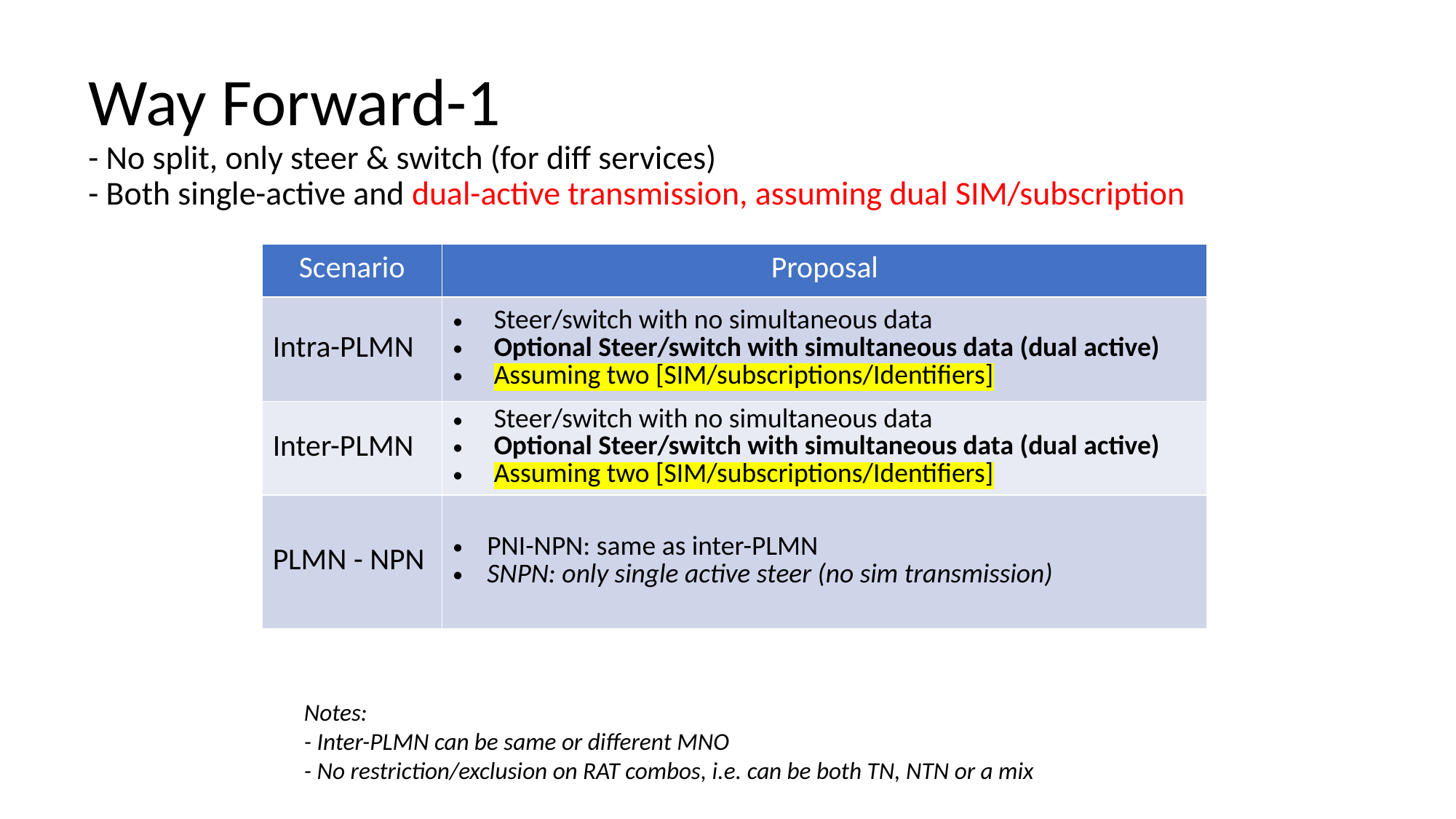

# Way Forward-1 - No split, only steer & switch (for diff services) - Both single-active and dual-active transmission, assuming dual SIM/subscription
| Scenario | Proposal |
| --- | --- |
| Intra-PLMN | Steer/switch with no simultaneous data Optional Steer/switch with simultaneous data (dual active) Assuming two [SIM/subscriptions/Identifiers] |
| Inter-PLMN | Steer/switch with no simultaneous data Optional Steer/switch with simultaneous data (dual active) Assuming two [SIM/subscriptions/Identifiers] |
| PLMN - NPN | PNI-NPN: same as inter-PLMN SNPN: only single active steer (no sim transmission) |
Notes:
- Inter-PLMN can be same or different MNO
- No restriction/exclusion on RAT combos, i.e. can be both TN, NTN or a mix